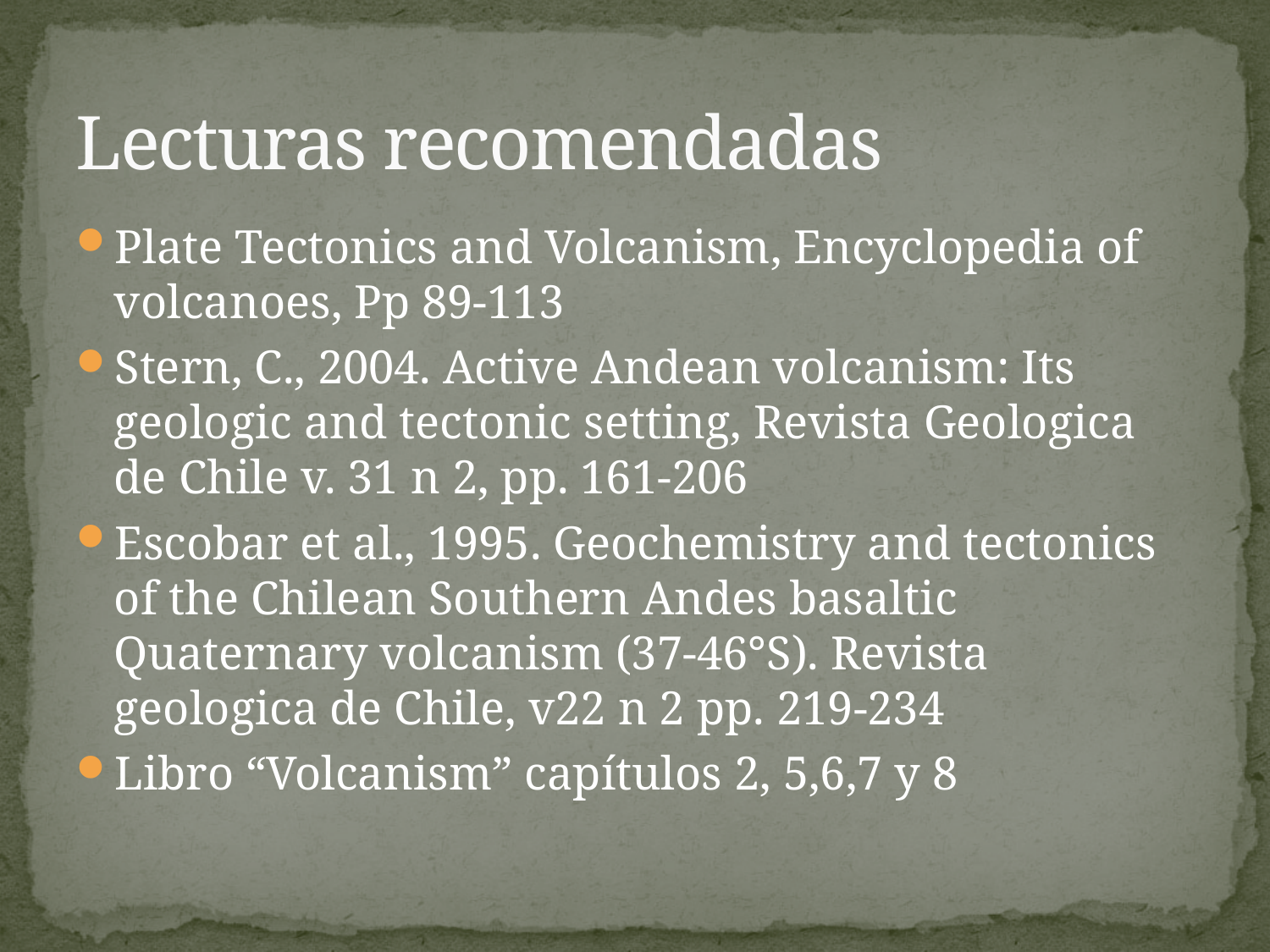

# Lecturas recomendadas
Plate Tectonics and Volcanism, Encyclopedia of volcanoes, Pp 89-113
Stern, C., 2004. Active Andean volcanism: Its geologic and tectonic setting, Revista Geologica de Chile v. 31 n 2, pp. 161-206
Escobar et al., 1995. Geochemistry and tectonics of the Chilean Southern Andes basaltic Quaternary volcanism (37-46°S). Revista geologica de Chile, v22 n 2 pp. 219-234
Libro “Volcanism” capítulos 2, 5,6,7 y 8